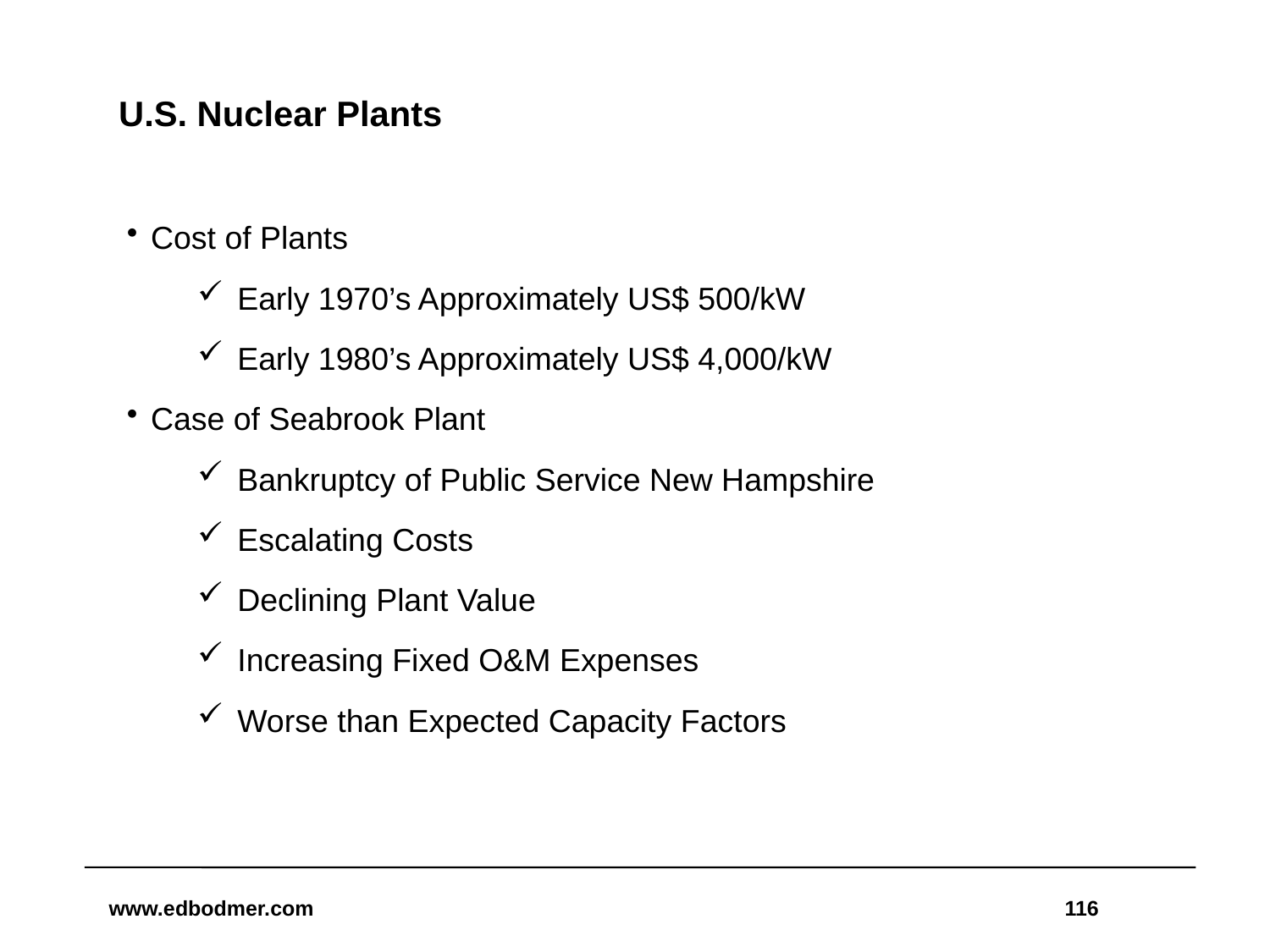

# U.S. Nuclear Plants
Cost of Plants
Early 1970’s Approximately US$ 500/kW
Early 1980’s Approximately US$ 4,000/kW
Case of Seabrook Plant
Bankruptcy of Public Service New Hampshire
Escalating Costs
Declining Plant Value
Increasing Fixed O&M Expenses
Worse than Expected Capacity Factors